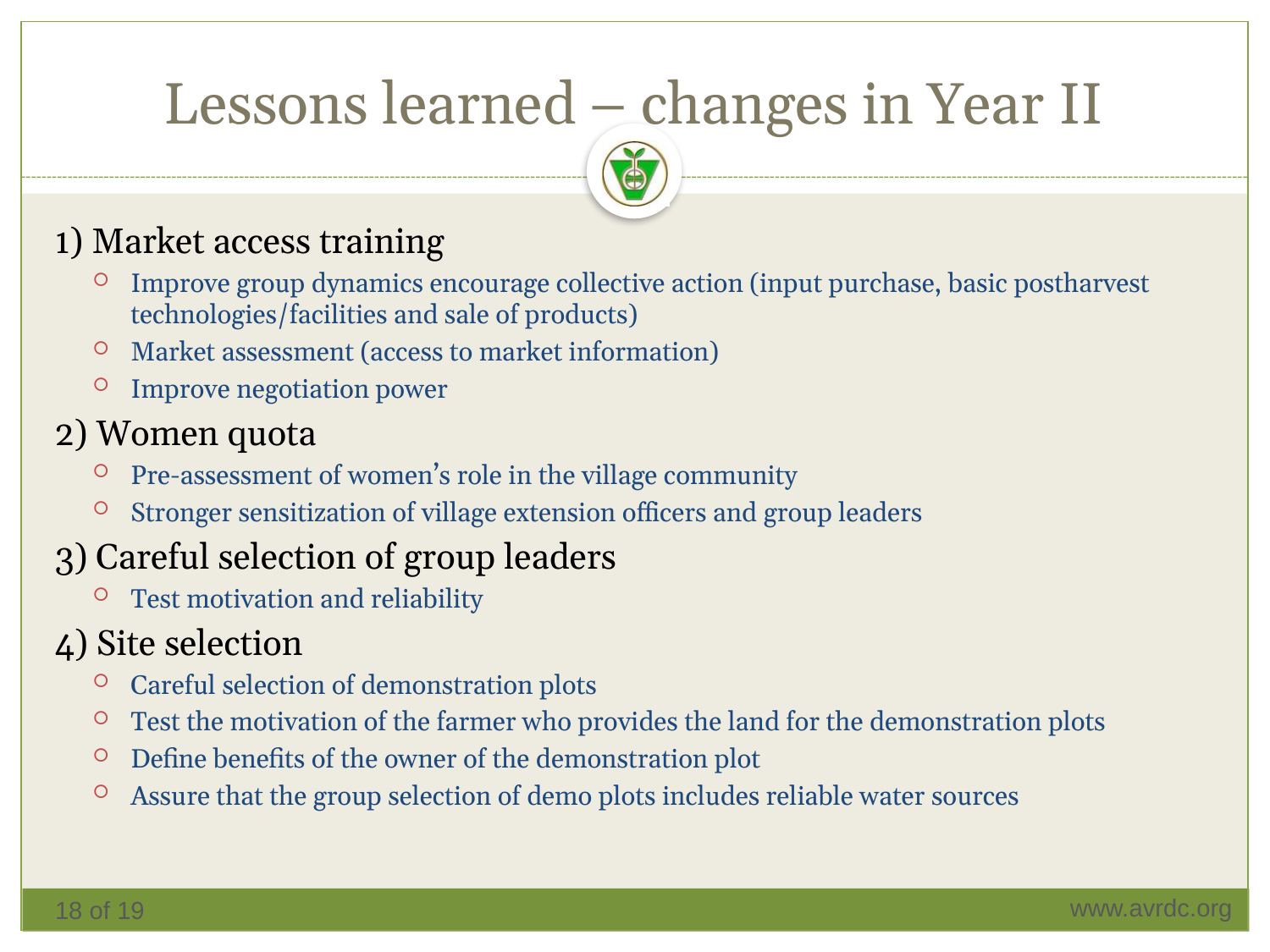

# Lessons learned – changes in Year II
1) Market access training
Improve group dynamics encourage collective action (input purchase, basic postharvest technologies/facilities and sale of products)
Market assessment (access to market information)
Improve negotiation power
2) Women quota
Pre-assessment of women’s role in the village community
Stronger sensitization of village extension officers and group leaders
3) Careful selection of group leaders
Test motivation and reliability
4) Site selection
Careful selection of demonstration plots
Test the motivation of the farmer who provides the land for the demonstration plots
Define benefits of the owner of the demonstration plot
Assure that the group selection of demo plots includes reliable water sources

18 of 19